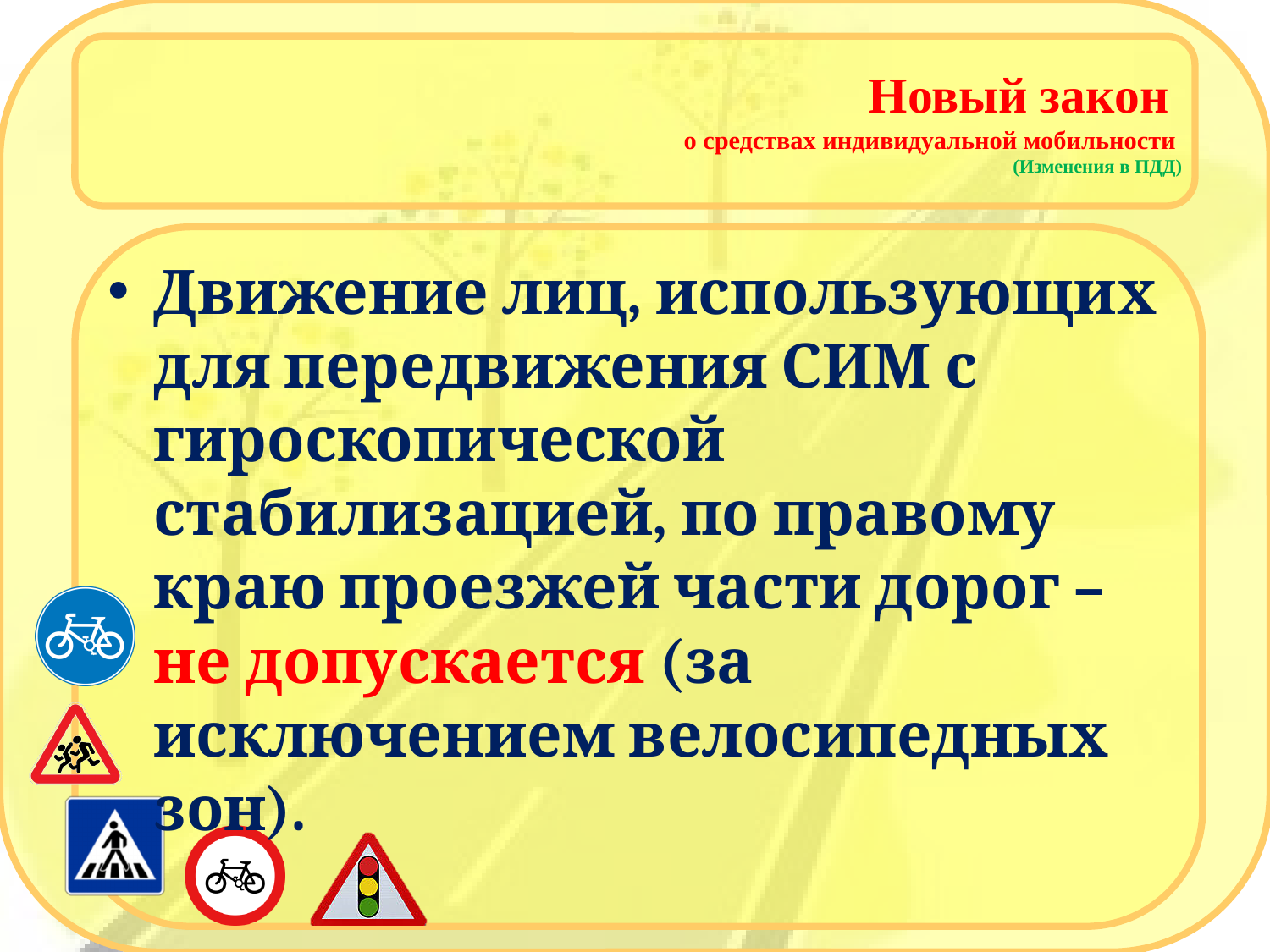

# Новый закон о средствах индивидуальной мобильности (Изменения в ПДД)
Движение лиц, использующих для передвижения СИМ с гироскопической стабилизацией, по правому краю проезжей части дорог – не допускается (за исключением велосипедных зон).